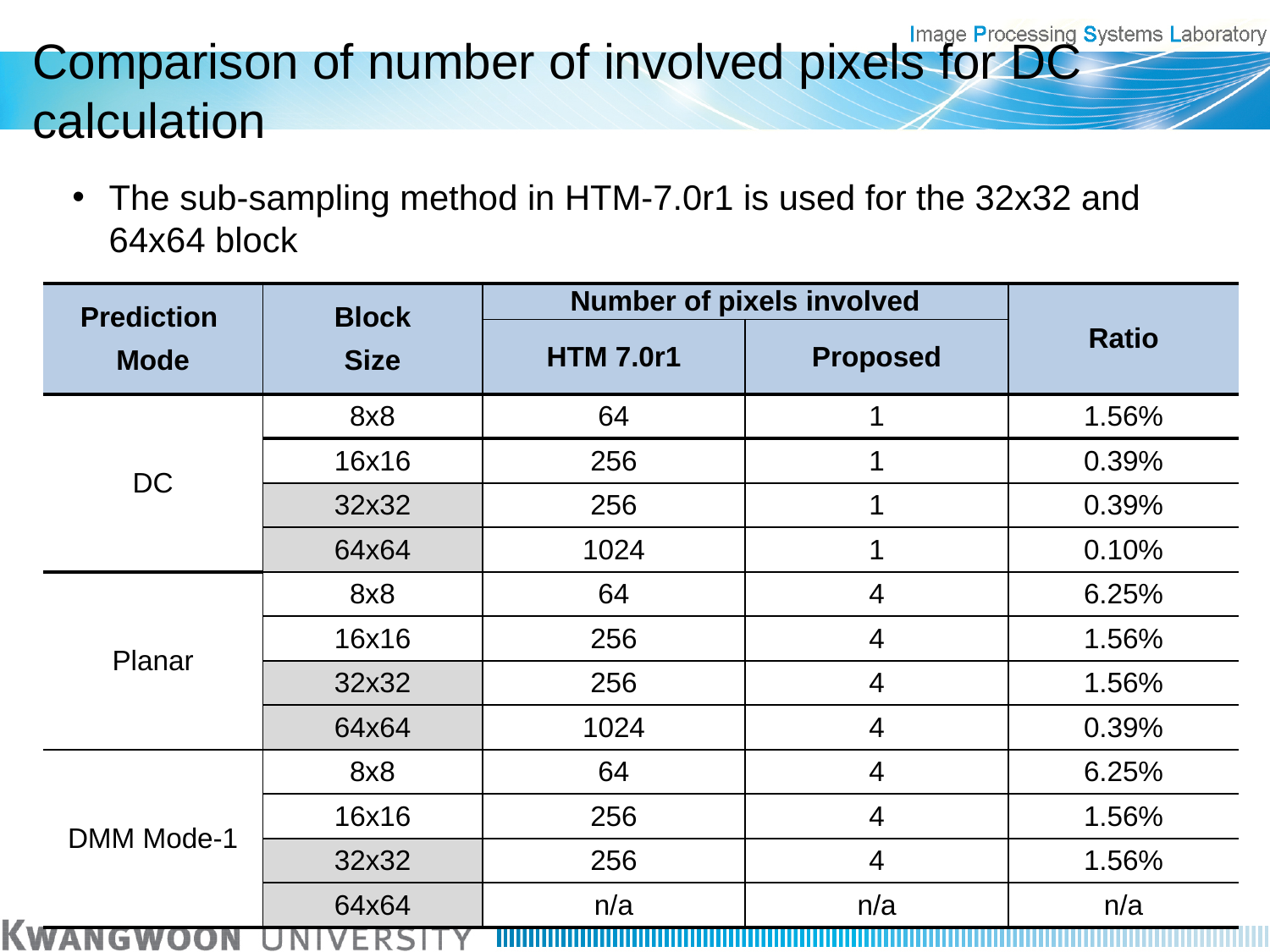

# Comparison of number of involved pixels for DC calculation
The sub-sampling method in HTM-7.0r1 is used for the 32x32 and 64x64 block
| Prediction Mode | Block Size | Number of pixels involved |  | Ratio |
| --- | --- | --- | --- | --- |
|  |  | HTM 7.0r1 | Proposed |  |
| DC | 8x8 | 64 | 1 | 1.56% |
|  | 16x16 | 256 | 1 | 0.39% |
|  | 32x32 | 256 | 1 | 0.39% |
|  | 64x64 | 1024 | 1 | 0.10% |
| Planar | 8x8 | 64 | 4 | 6.25% |
|  | 16x16 | 256 | 4 | 1.56% |
|  | 32x32 | 256 | 4 | 1.56% |
|  | 64x64 | 1024 | 4 | 0.39% |
| DMM Mode-1 | 8x8 | 64 | 4 | 6.25% |
|  | 16x16 | 256 | 4 | 1.56% |
|  | 32x32 | 256 | 4 | 1.56% |
|  | 64x64 | n/a | n/a | n/a |